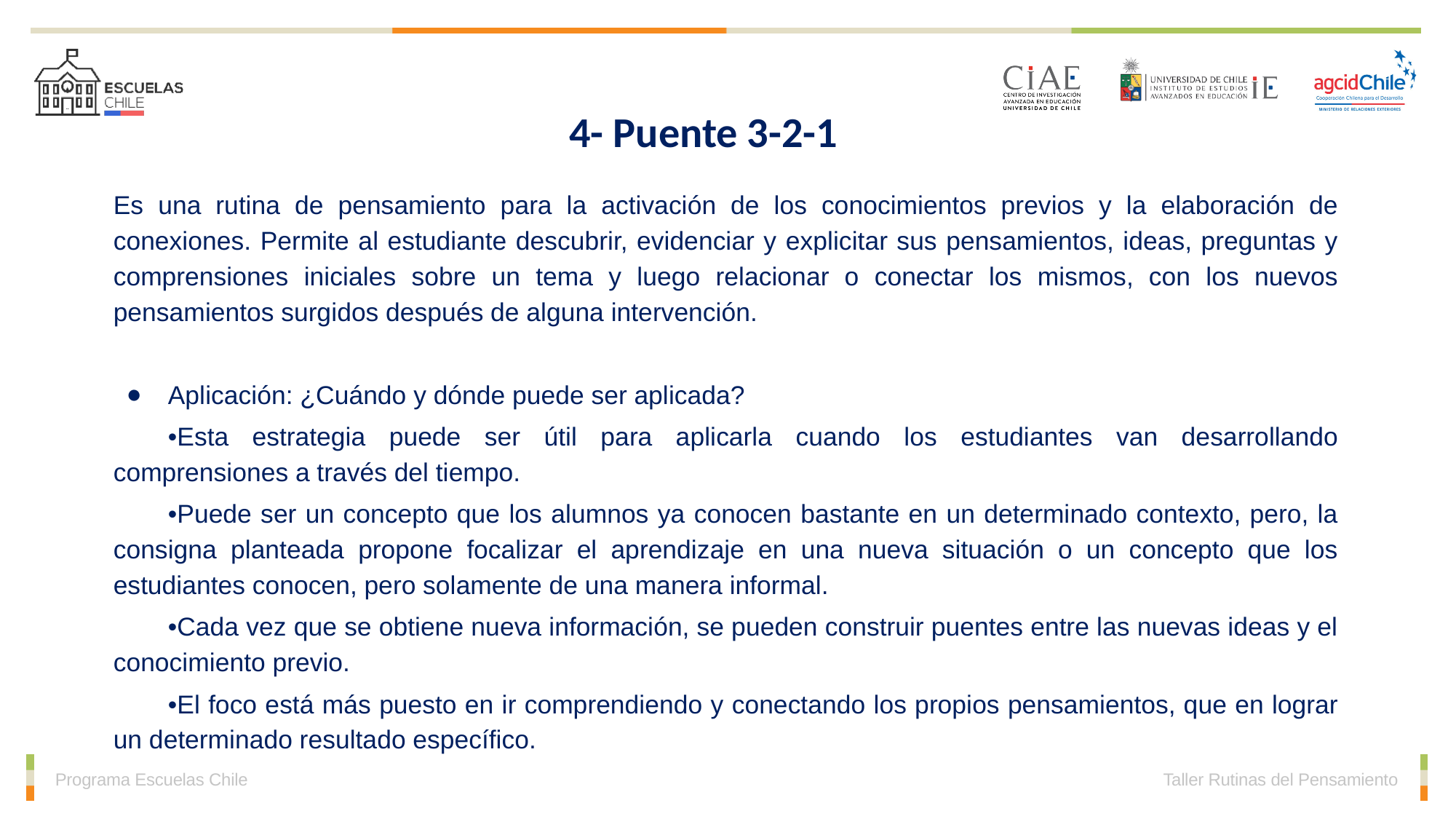

4- Puente 3-2-1
Es una rutina de pensamiento para la activación de los conocimientos previos y la elaboración de conexiones. Permite al estudiante descubrir, evidenciar y explicitar sus pensamientos, ideas, preguntas y comprensiones iniciales sobre un tema y luego relacionar o conectar los mismos, con los nuevos pensamientos surgidos después de alguna intervención.

Aplicación: ¿Cuándo y dónde puede ser aplicada?
•Esta estrategia puede ser útil para aplicarla cuando los estudiantes van desarrollando comprensiones a través del tiempo.
•Puede ser un concepto que los alumnos ya conocen bastante en un determinado contexto, pero, la consigna planteada propone focalizar el aprendizaje en una nueva situación o un concepto que los estudiantes conocen, pero solamente de una manera informal.
•Cada vez que se obtiene nueva información, se pueden construir puentes entre las nuevas ideas y el conocimiento previo.
•El foco está más puesto en ir comprendiendo y conectando los propios pensamientos, que en lograr un determinado resultado específico.